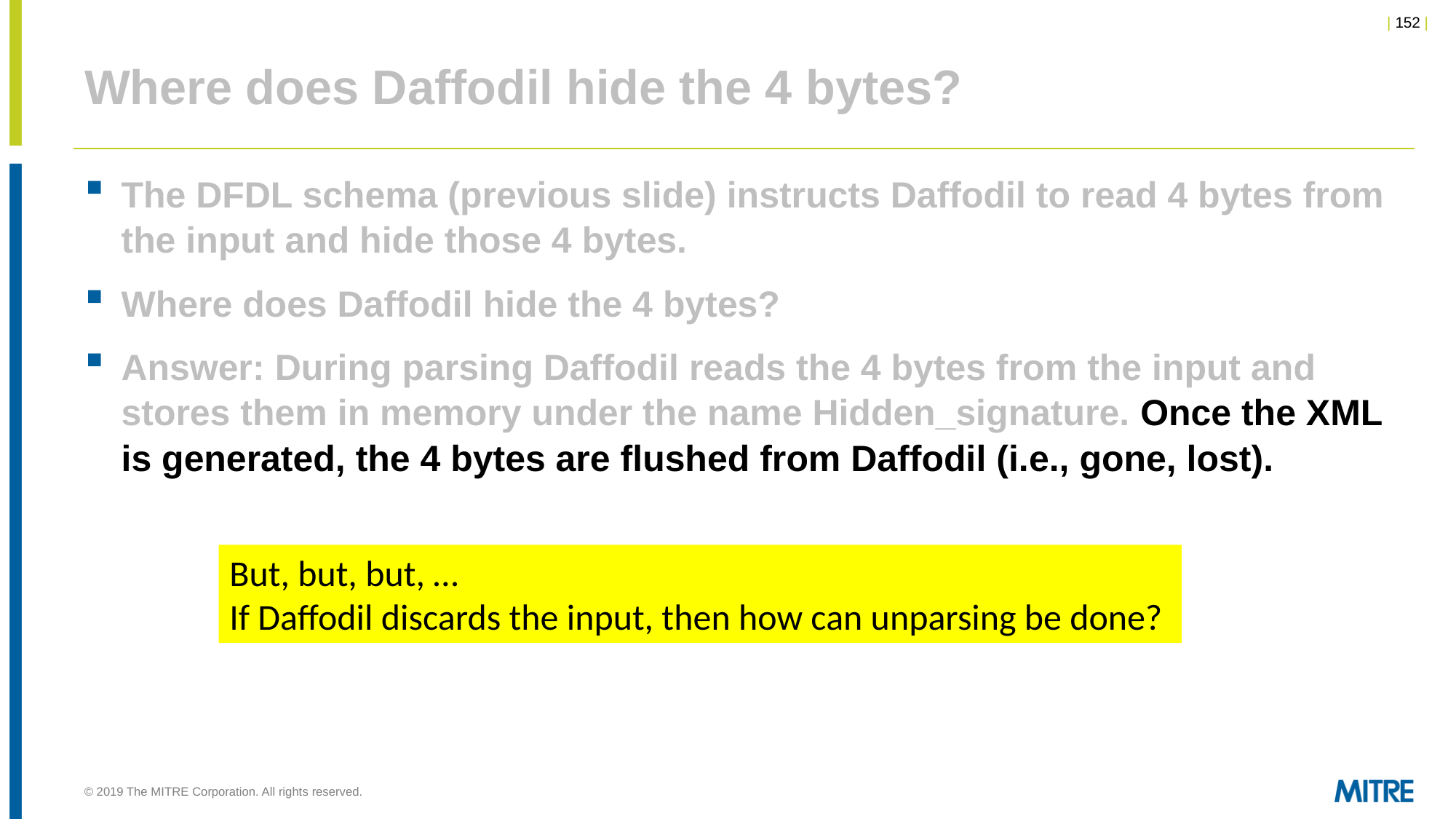

# Where does Daffodil hide the 4 bytes?
The DFDL schema (previous slide) instructs Daffodil to read 4 bytes from the input and hide those 4 bytes.
Where does Daffodil hide the 4 bytes?
Answer: During parsing Daffodil reads the 4 bytes from the input and stores them in memory under the name Hidden_signature. Once the XML is generated, the 4 bytes are flushed from Daffodil (i.e., gone, lost).
But, but, but, …
If Daffodil discards the input, then how can unparsing be done?
© 2019 The MITRE Corporation. All rights reserved.